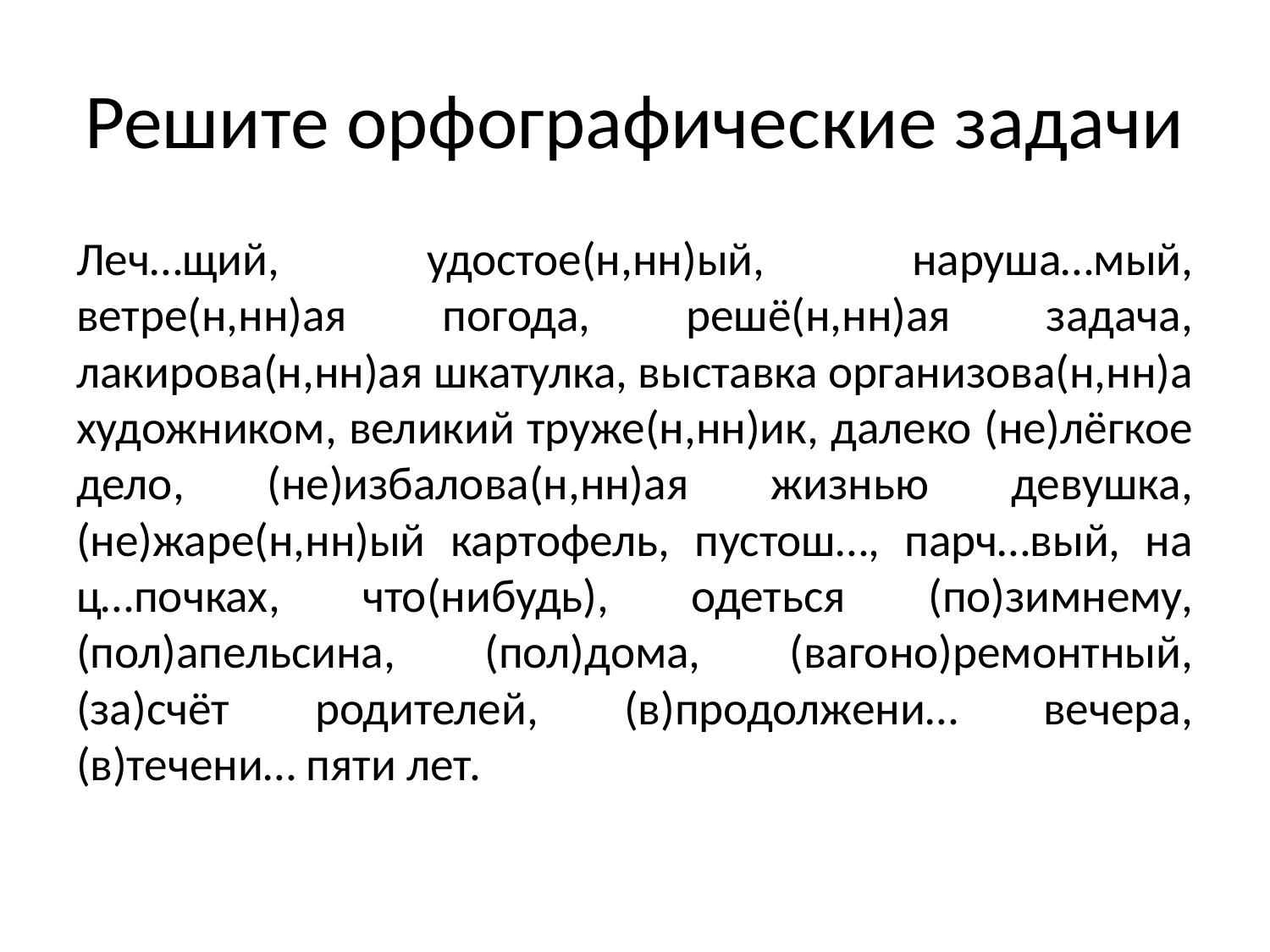

# Решите орфографические задачи
Леч…щий, удостое(н,нн)ый, наруша…мый, ветре(н,нн)ая погода, решё(н,нн)ая задача, лакирова(н,нн)ая шкатулка, выставка организова(н,нн)а художником, великий труже(н,нн)ик, далеко (не)лёгкое дело, (не)избалова(н,нн)ая жизнью девушка, (не)жаре(н,нн)ый картофель, пустош…, парч…вый, на ц…почках, что(нибудь), одеться (по)зимнему, (пол)апельсина, (пол)дома, (вагоно)ремонтный, (за)счёт родителей, (в)продолжени… вечера, (в)течени… пяти лет.